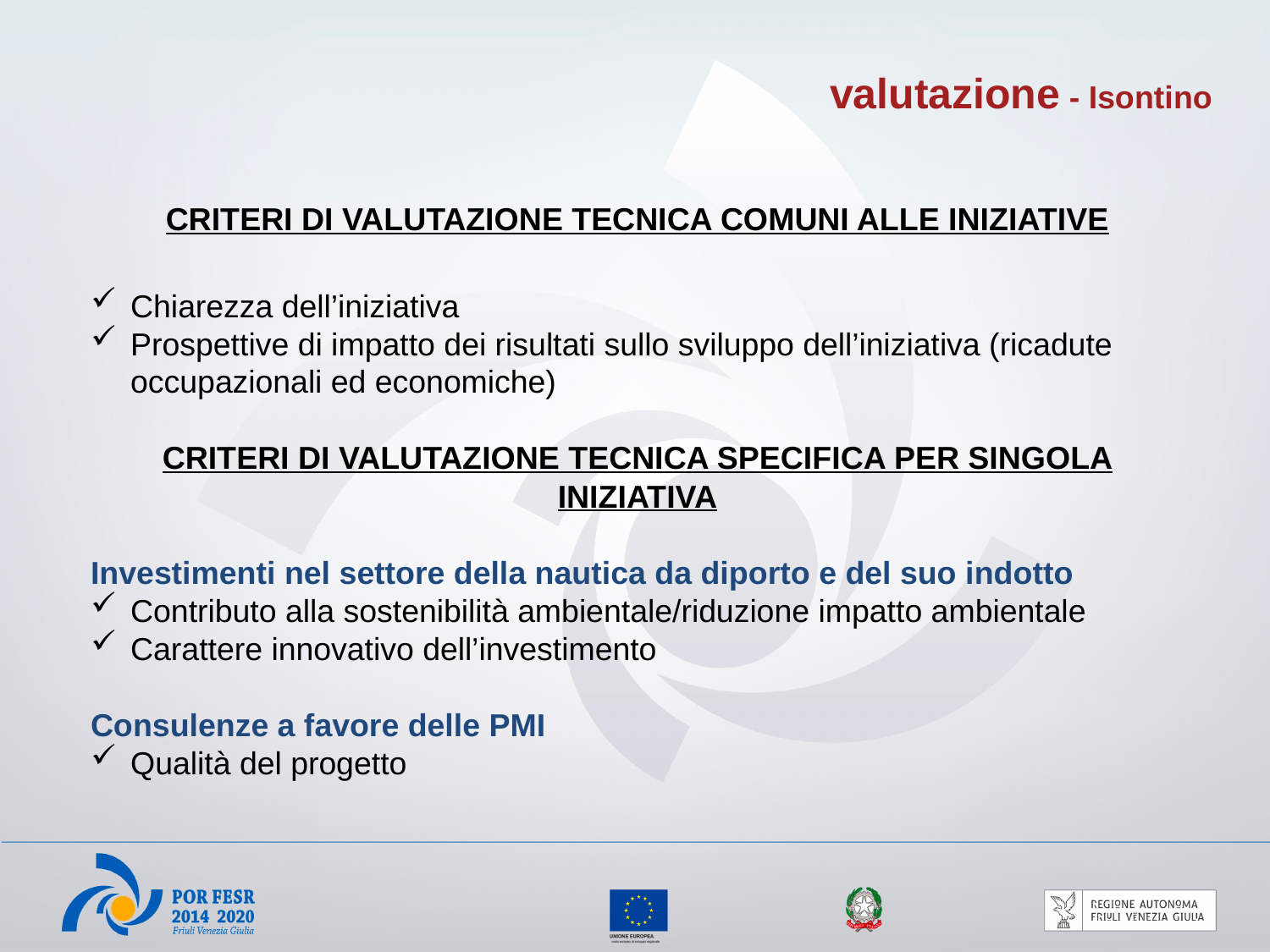

valutazione - Isontino
Criteri di valutazione tecnica comuni alle iniziative

Chiarezza dell’iniziativa
Prospettive di impatto dei risultati sullo sviluppo dell’iniziativa (ricadute occupazionali ed economiche)

Criteri di valutazione tecnica specifica per singola iniziativa

Investimenti nel settore della nautica da diporto e del suo indotto
Contributo alla sostenibilità ambientale/riduzione impatto ambientale
Carattere innovativo dell’investimento

Consulenze a favore delle PMI
Qualità del progetto